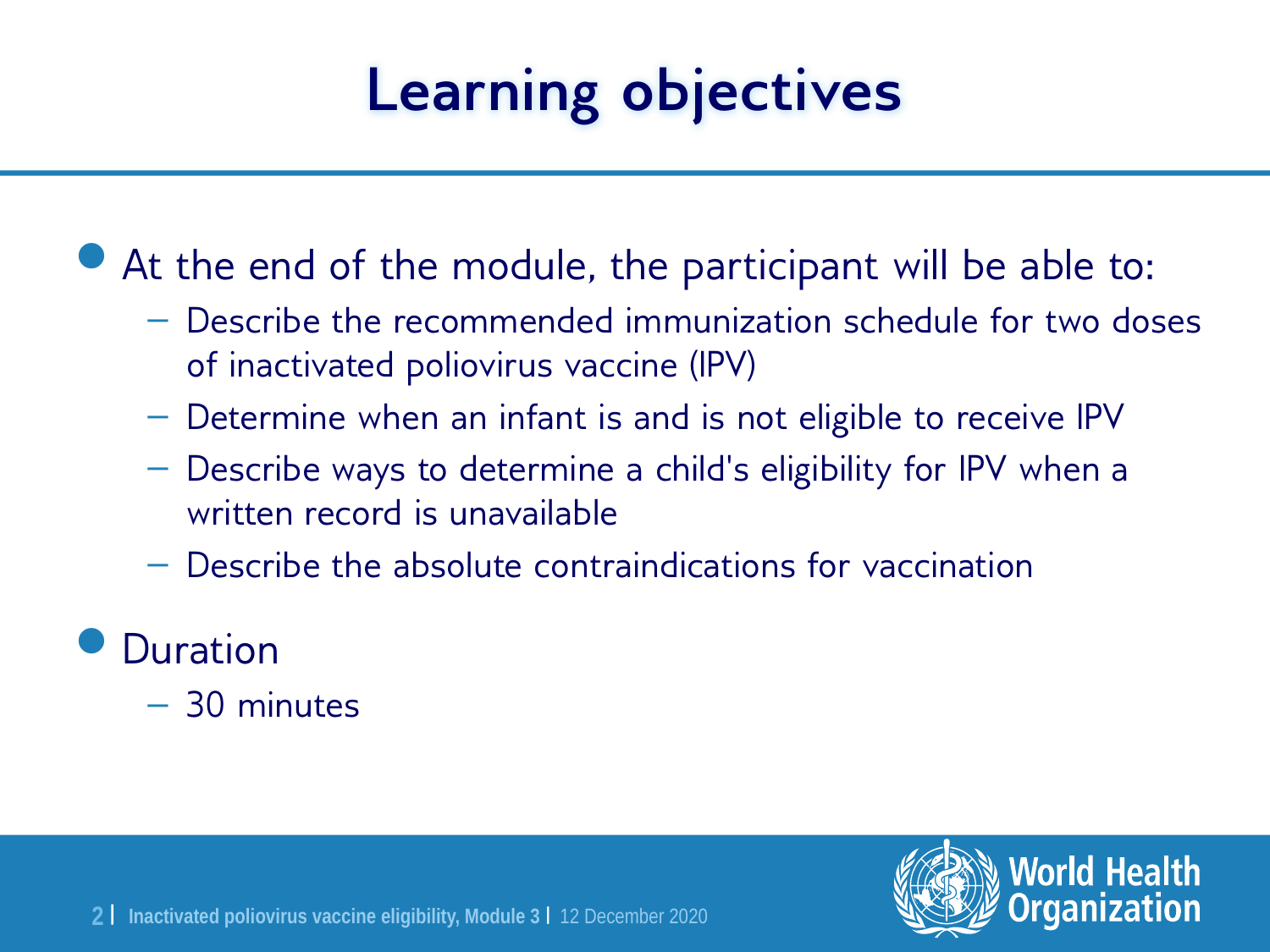

# Learning objectives

At the end of the module, the participant will be able to:
Describe the recommended immunization schedule for two doses of inactivated poliovirus vaccine (IPV)
Determine when an infant is and is not eligible to receive IPV
Describe ways to determine a child's eligibility for IPV when a written record is unavailable
Describe the absolute contraindications for vaccination
Duration
30 minutes